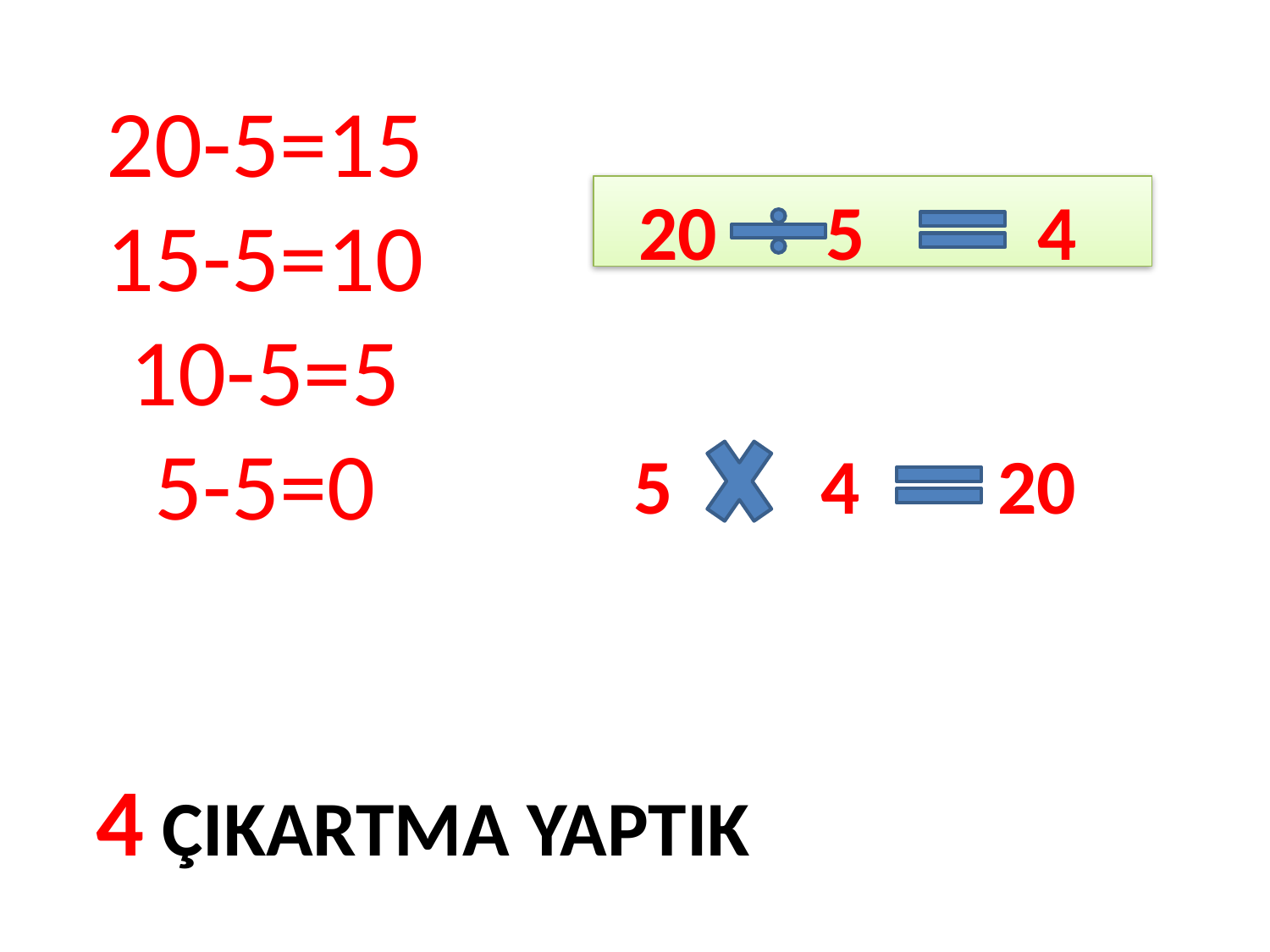

20-5=15
15-5=10
10-5=5
5-5=0

20
5
4

5
4
20

4 ÇIKARTMA YAPTIK